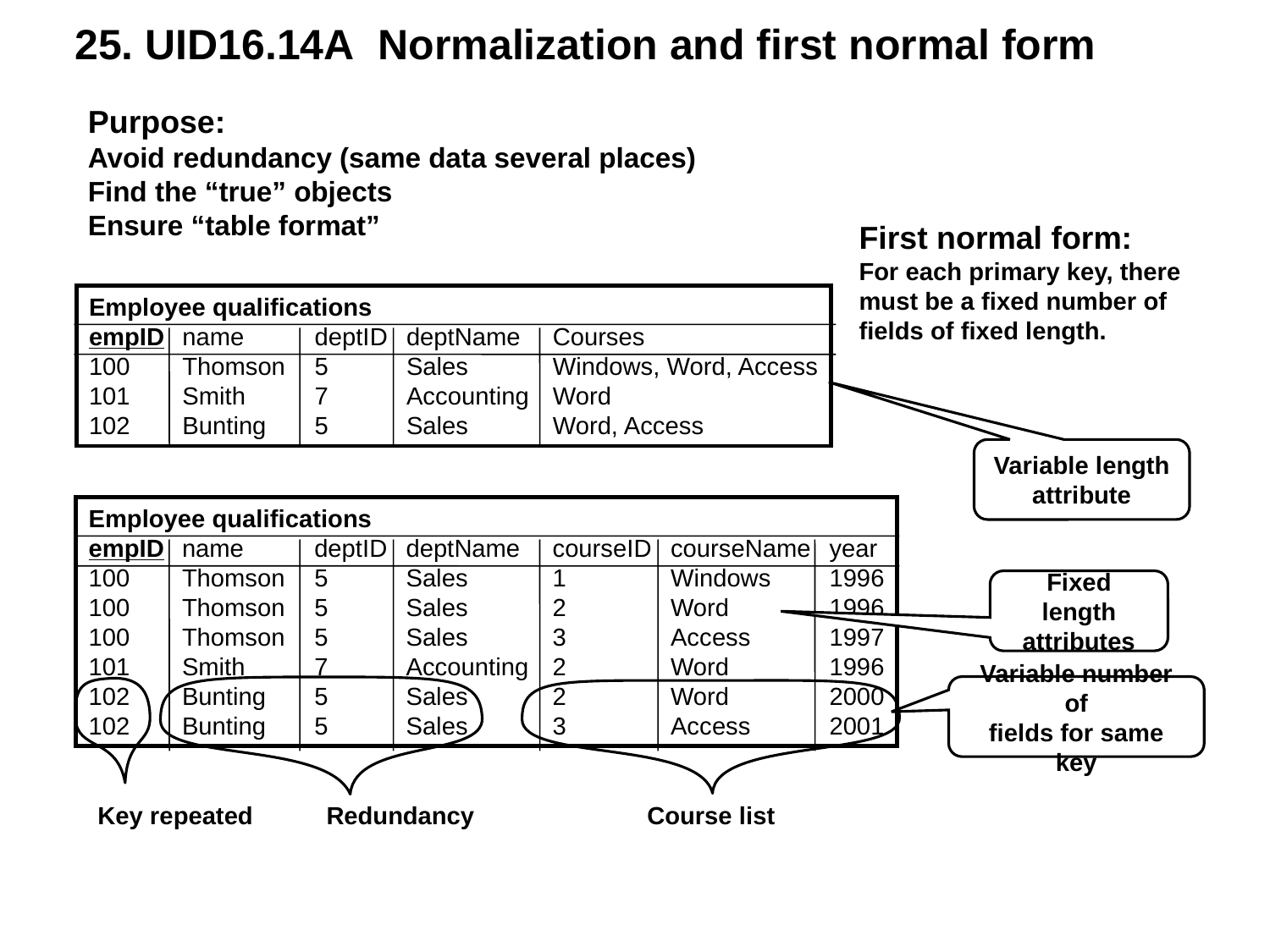

25. UID16.14A  Normalization and first normal form
Purpose:
Avoid redundancy (same data several places)
Find the “true” objects
Ensure “table format”
First normal form:
For each primary key, there must be a fixed number of fields of fixed length.
Employee qualifications
empID	name	deptID	deptName	Courses
100	Thomson	5	Sales	Windows, Word, Access
101	Smith	7	Accounting	Word
102	Bunting	5	Sales	Word, Access

Variable length
attribute
Employee qualifications
empID	name	deptID	deptName	courseID	courseName	year
100	Thomson	5	Sales	1	Windows	1996
100	Thomson	5	Sales	2	Word	1996
100	Thomson	5	Sales	3	Access	1997
101	Smith	7	Accounting	2	Word	1996
102	Bunting	5	Sales	2	Word	2000
102	Bunting	5	Sales	3	Access	2001

Fixed length
attributes

Course list

Variable number of
fields for same key
Key repeated
Redundancy